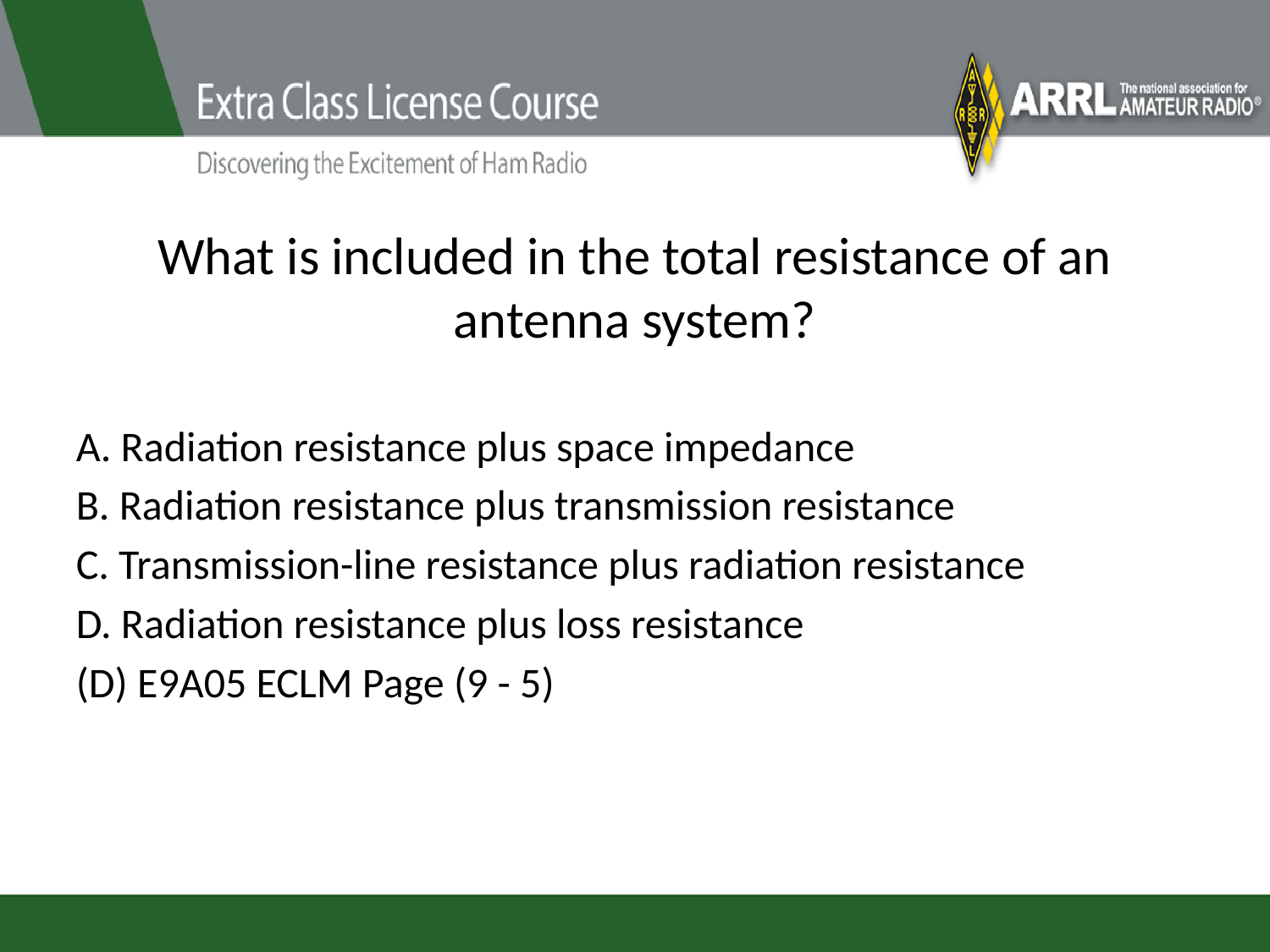

# What is included in the total resistance of an antenna system?
A. Radiation resistance plus space impedance
B. Radiation resistance plus transmission resistance
C. Transmission-line resistance plus radiation resistance
D. Radiation resistance plus loss resistance
(D) E9A05 ECLM Page (9 - 5)